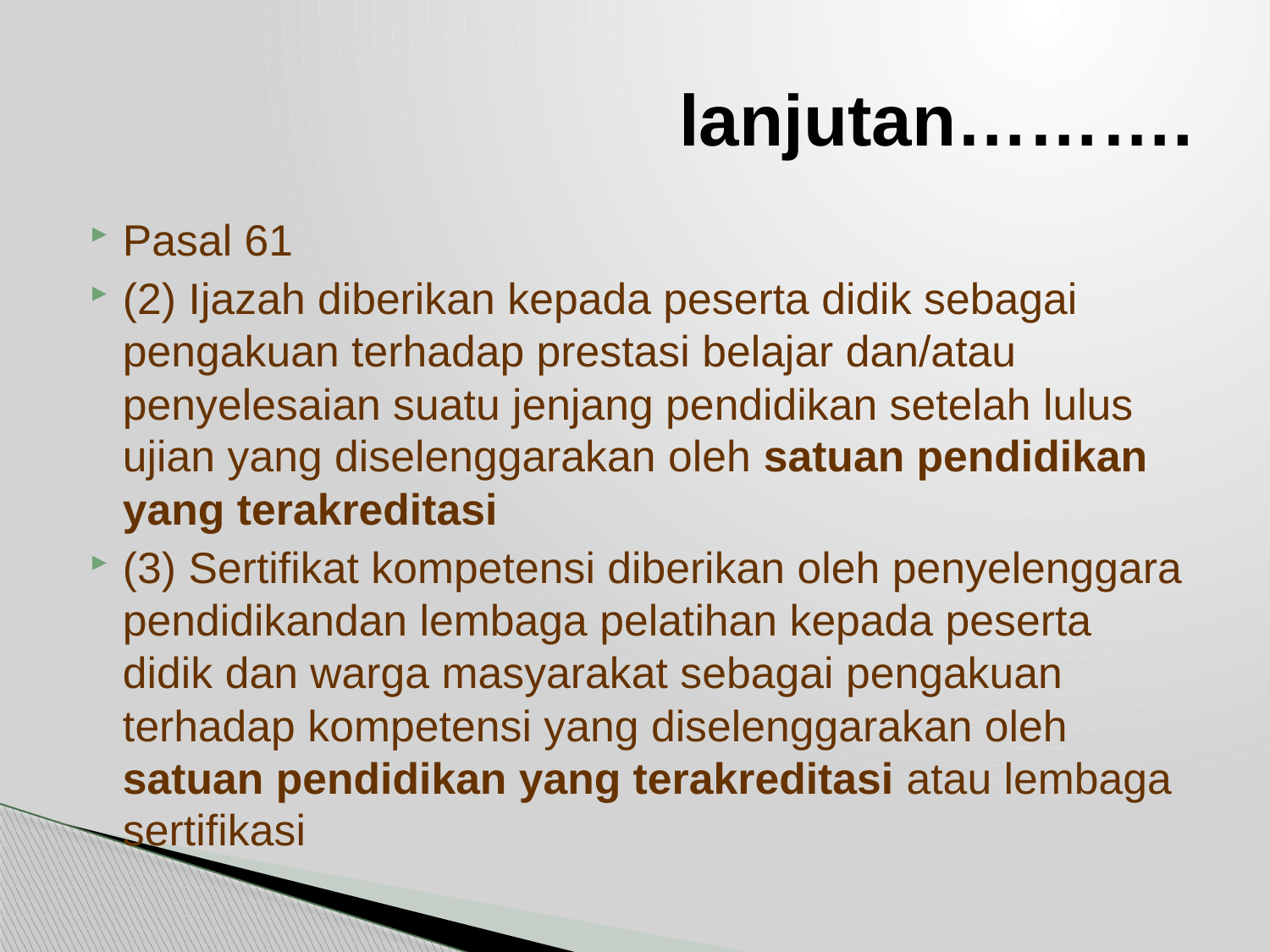

# lanjutan……….
Pasal 61
(2) Ijazah diberikan kepada peserta didik sebagai pengakuan terhadap prestasi belajar dan/atau penyelesaian suatu jenjang pendidikan setelah lulus ujian yang diselenggarakan oleh satuan pendidikan yang terakreditasi
(3) Sertifikat kompetensi diberikan oleh penyelenggara pendidikandan lembaga pelatihan kepada peserta didik dan warga masyarakat sebagai pengakuan terhadap kompetensi yang diselenggarakan oleh satuan pendidikan yang terakreditasi atau lembaga sertifikasi